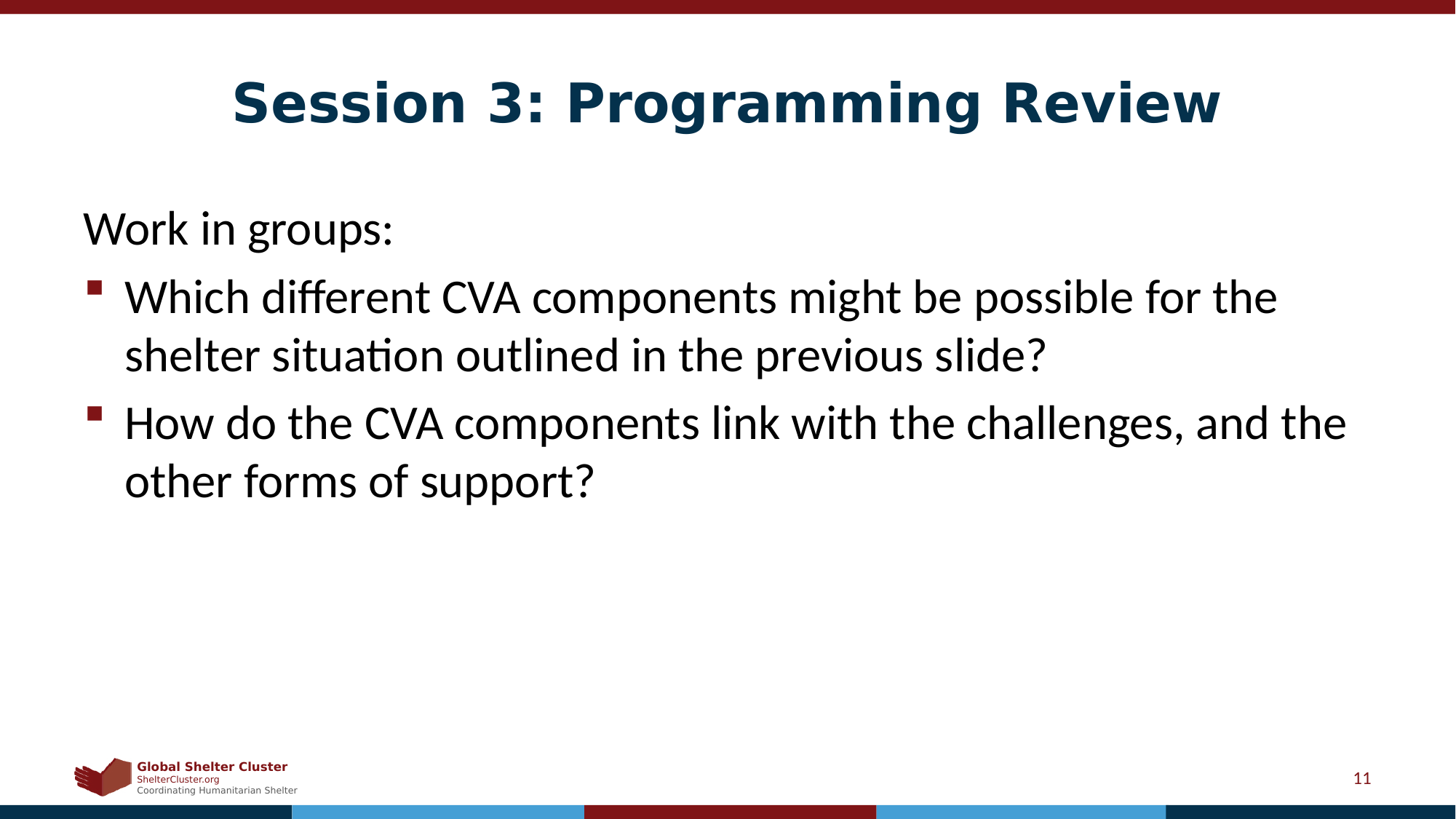

# Session 3: Programming Review
Work in groups:
Which different CVA components might be possible for the shelter situation outlined in the previous slide?
How do the CVA components link with the challenges, and the other forms of support?

11